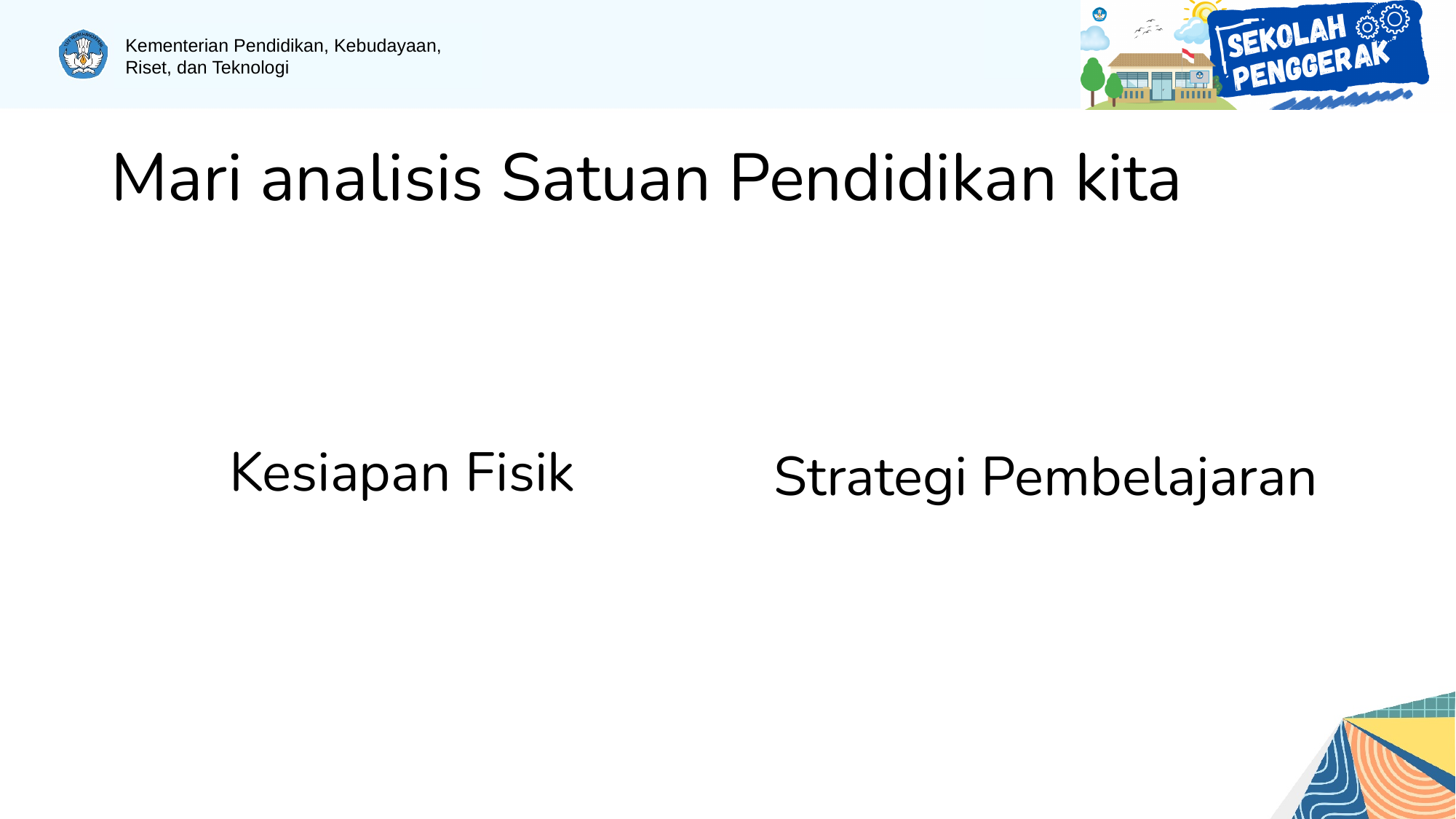

# Mari analisis Satuan Pendidikan kita
Strategi Pembelajaran
Kesiapan Fisik